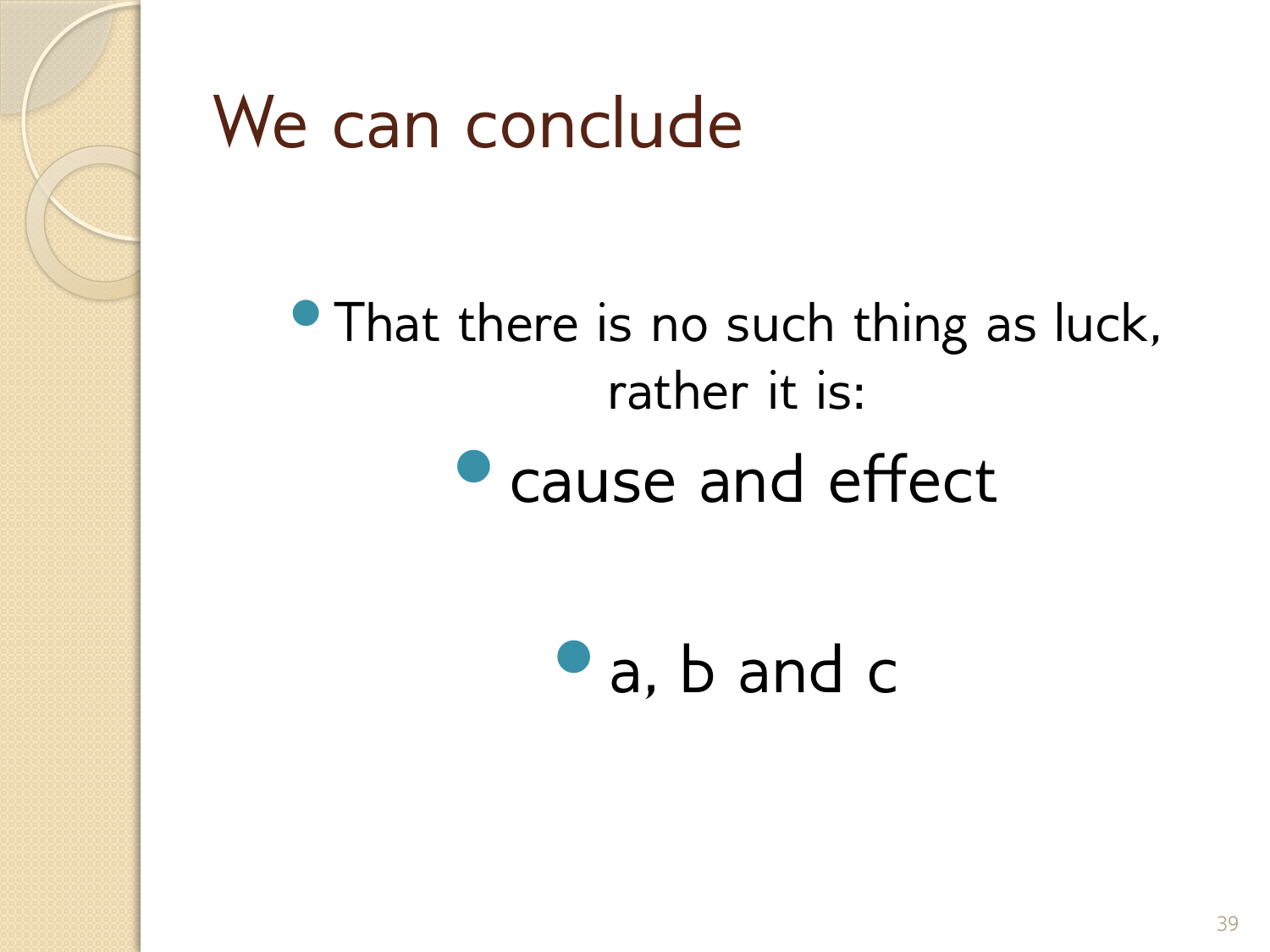

# We can conclude

That there is no such thing as luck, rather it is:
cause and effect

a, b and c
39